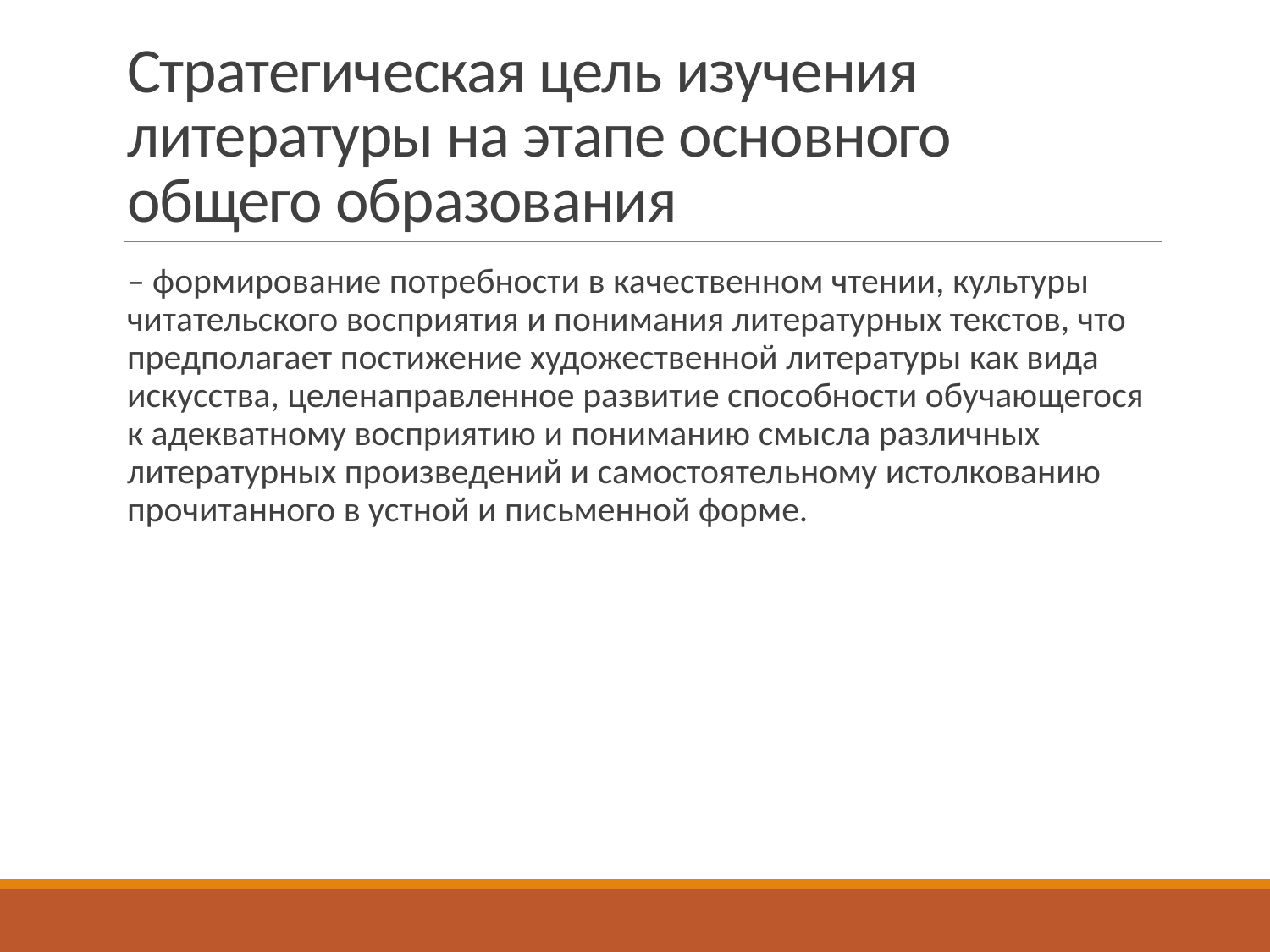

# Стратегическая цель изучения литературы на этапе основного общего образования
– формирование потребности в качественном чтении, культуры читательского восприятия и понимания литературных текстов, что предполагает постижение художественной литературы как вида искусства, целенаправленное развитие способности обучающегося к адекватному восприятию и пониманию смысла различных литературных произведений и самостоятельному истолкованию прочитанного в устной и письменной форме.